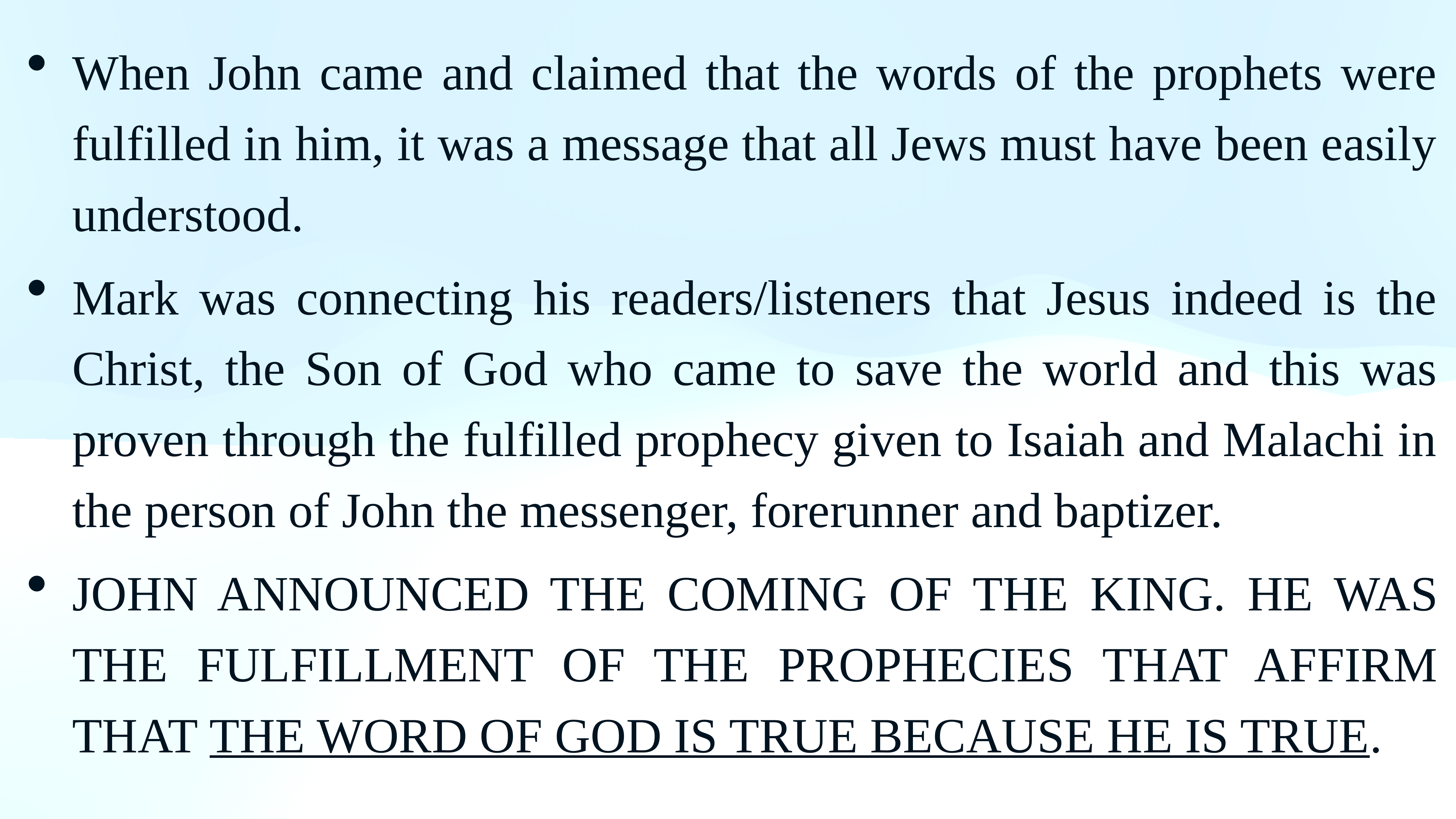

When John came and claimed that the words of the prophets were fulfilled in him, it was a message that all Jews must have been easily understood.
Mark was connecting his readers/listeners that Jesus indeed is the Christ, the Son of God who came to save the world and this was proven through the fulfilled prophecy given to Isaiah and Malachi in the person of John the messenger, forerunner and baptizer.
JOHN ANNOUNCED THE COMING OF THE KING. HE WAS THE FULFILLMENT OF THE PROPHECIES THAT AFFIRM THAT THE WORD OF GOD IS TRUE BECAUSE HE IS TRUE.